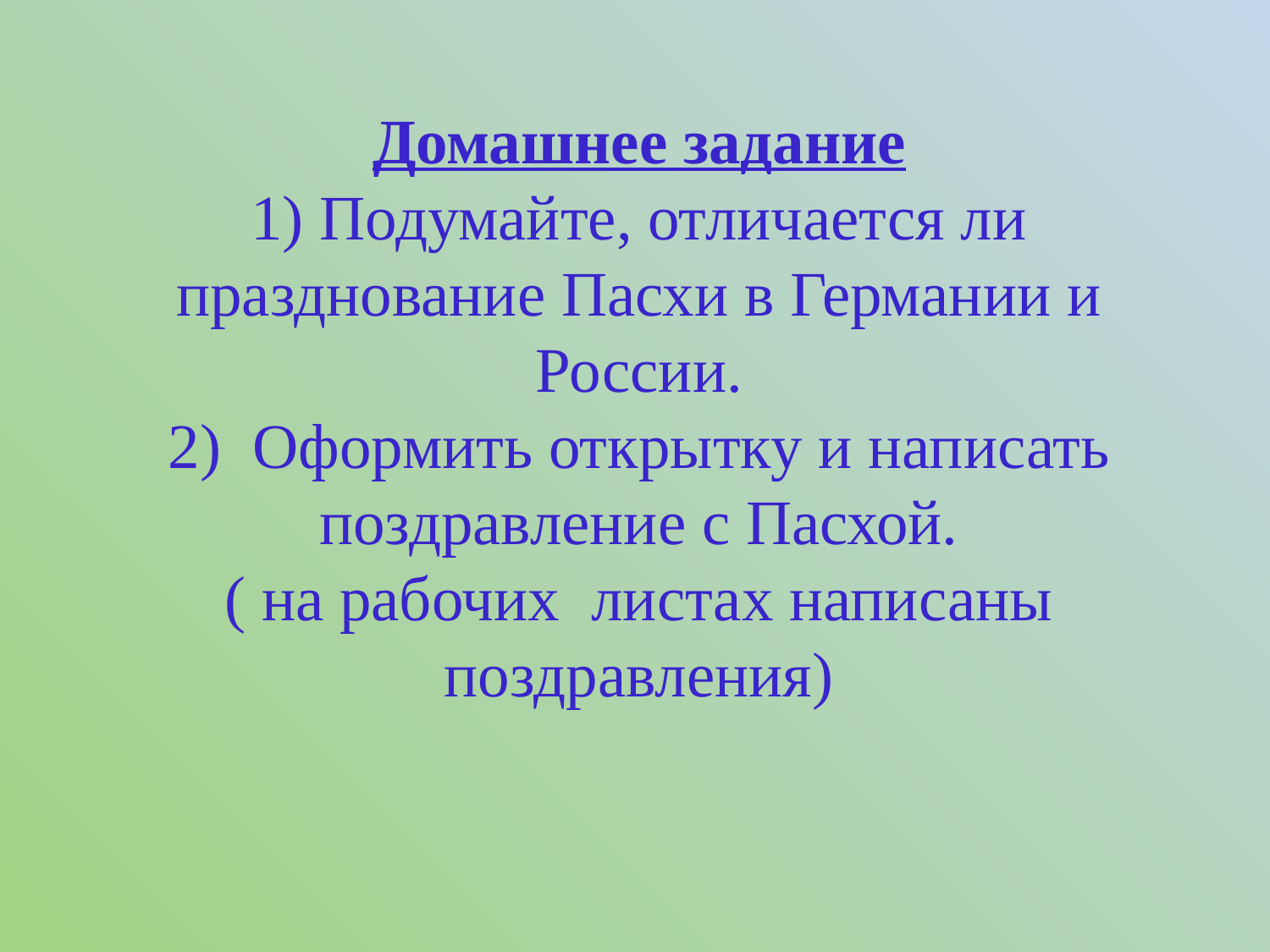

# Домашнее задание 1) Подумайте, отличается ли празднование Пасхи в Германии и России. 2)  Оформить открытку и написать поздравление с Пасхой. ( на рабочих  листах написаны поздравления)